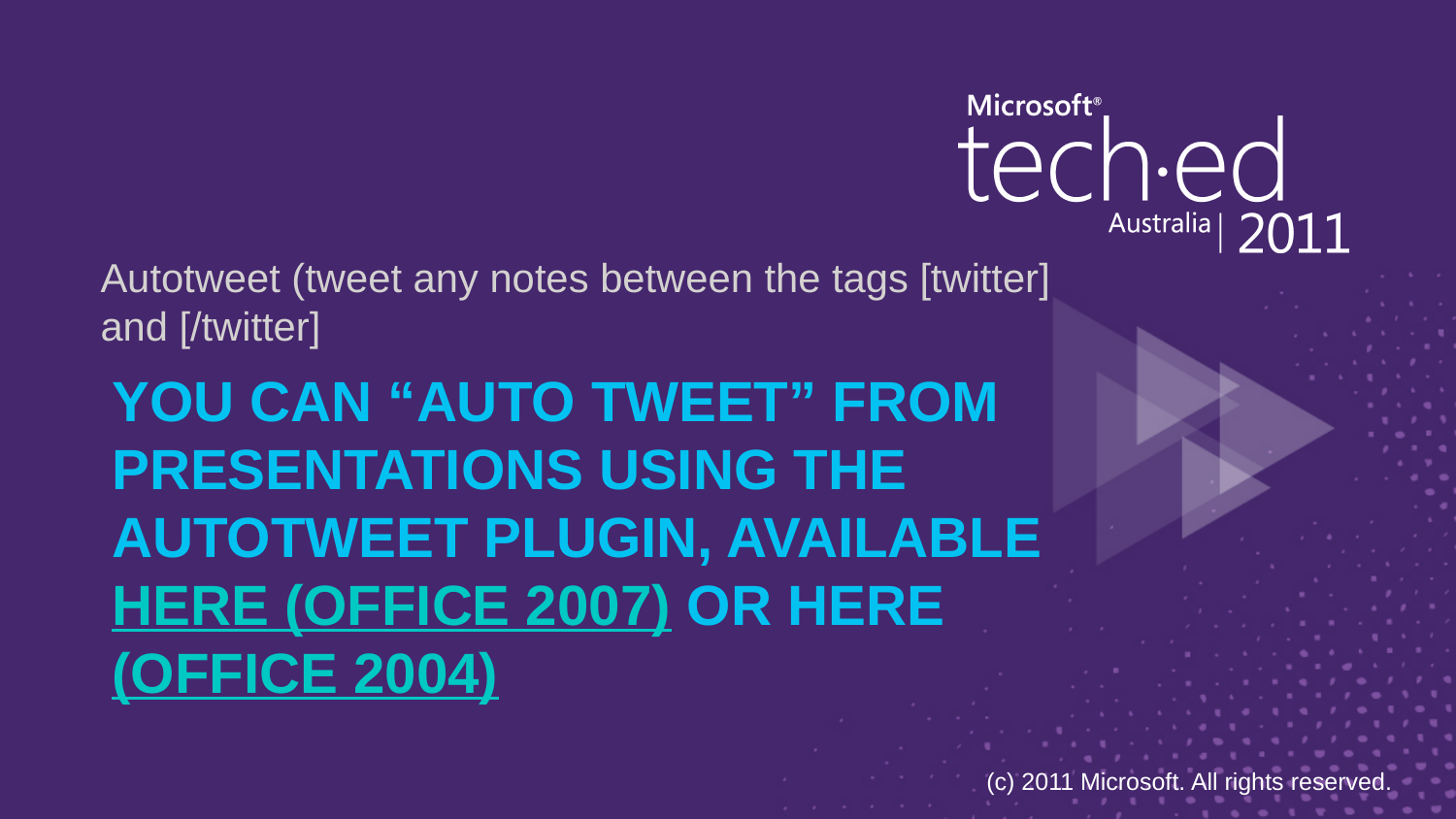

Autotweet (tweet any notes between the tags [twitter] and [/twitter]
# You can “auto tweet” from presentations using the AutoTweet plugin, available here (Office 2007) or here (Office 2004)
(c) 2011 Microsoft. All rights reserved.